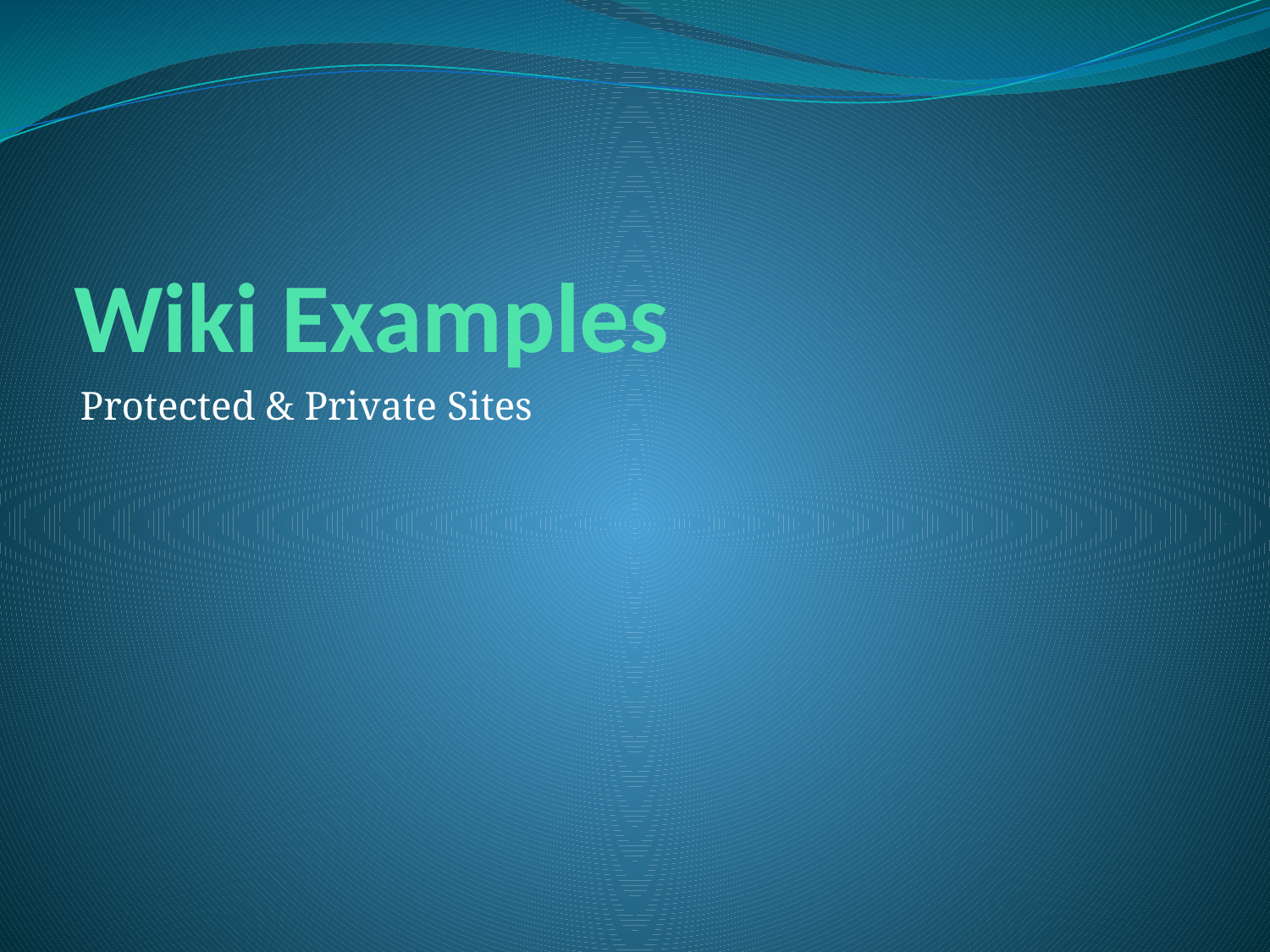

# Wiki Examples
Protected & Private Sites